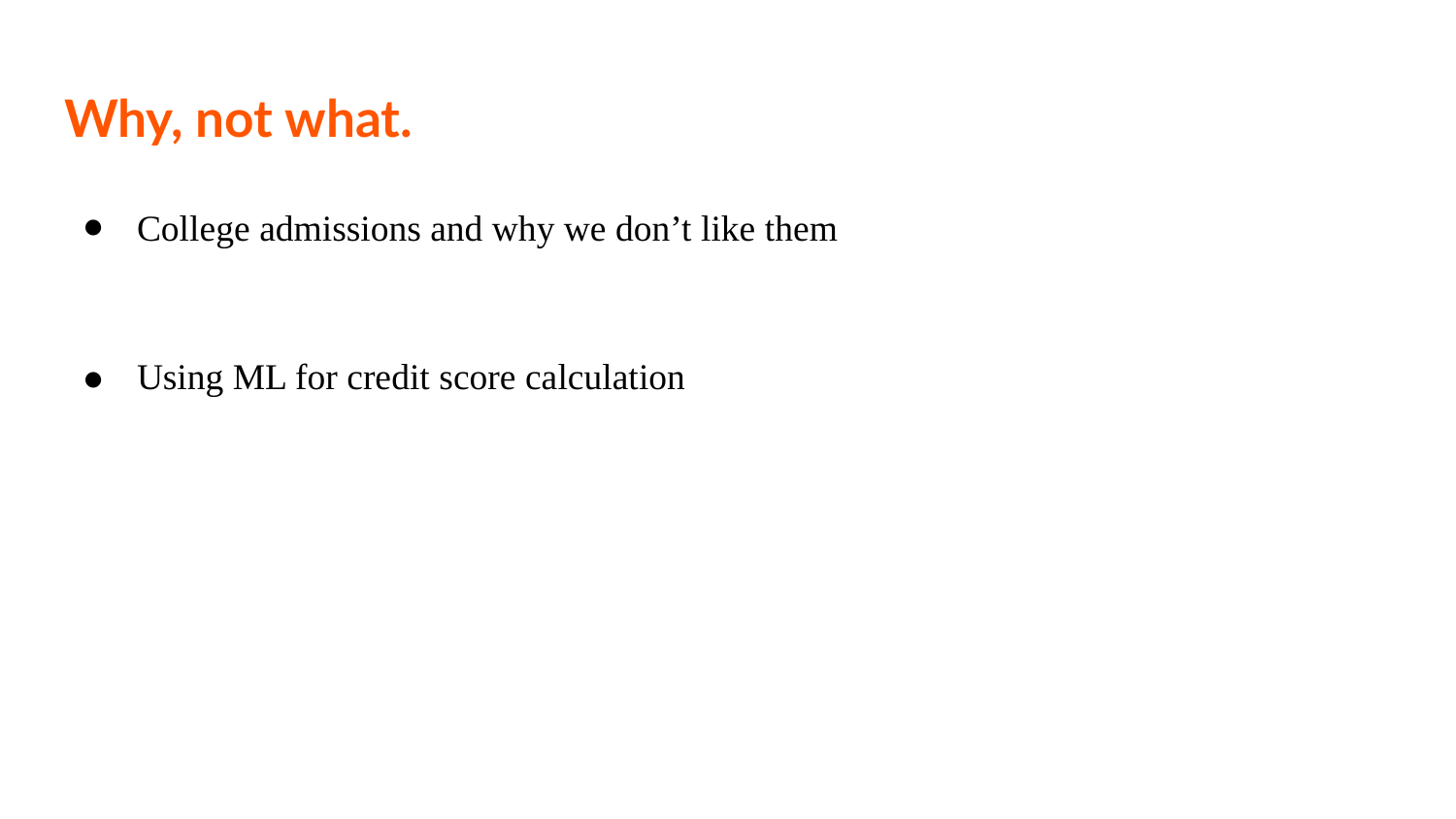

# Why, not what.
College admissions and why we don’t like them

Using ML for credit score calculation